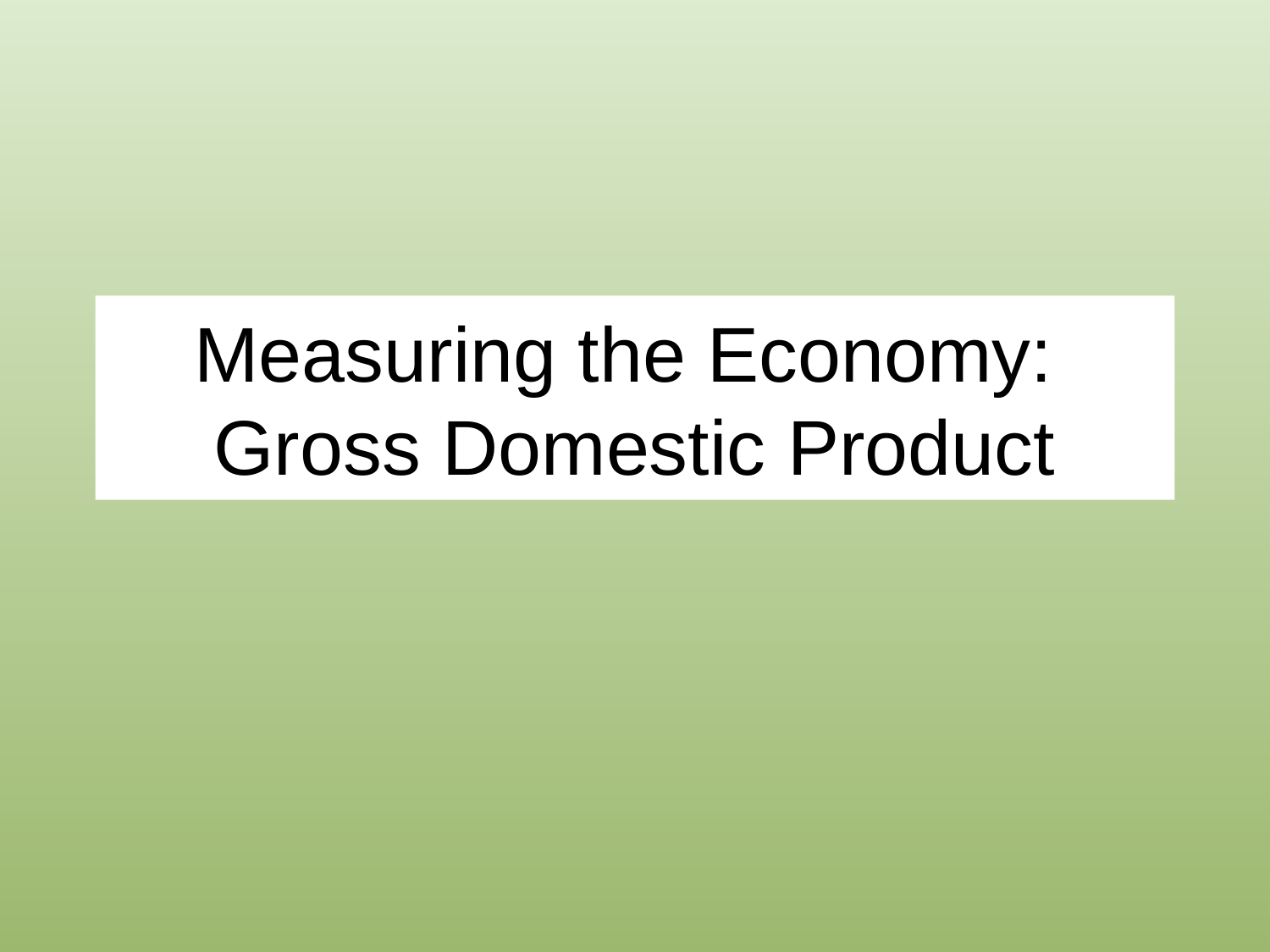

# Measuring the Economy: Gross Domestic Product